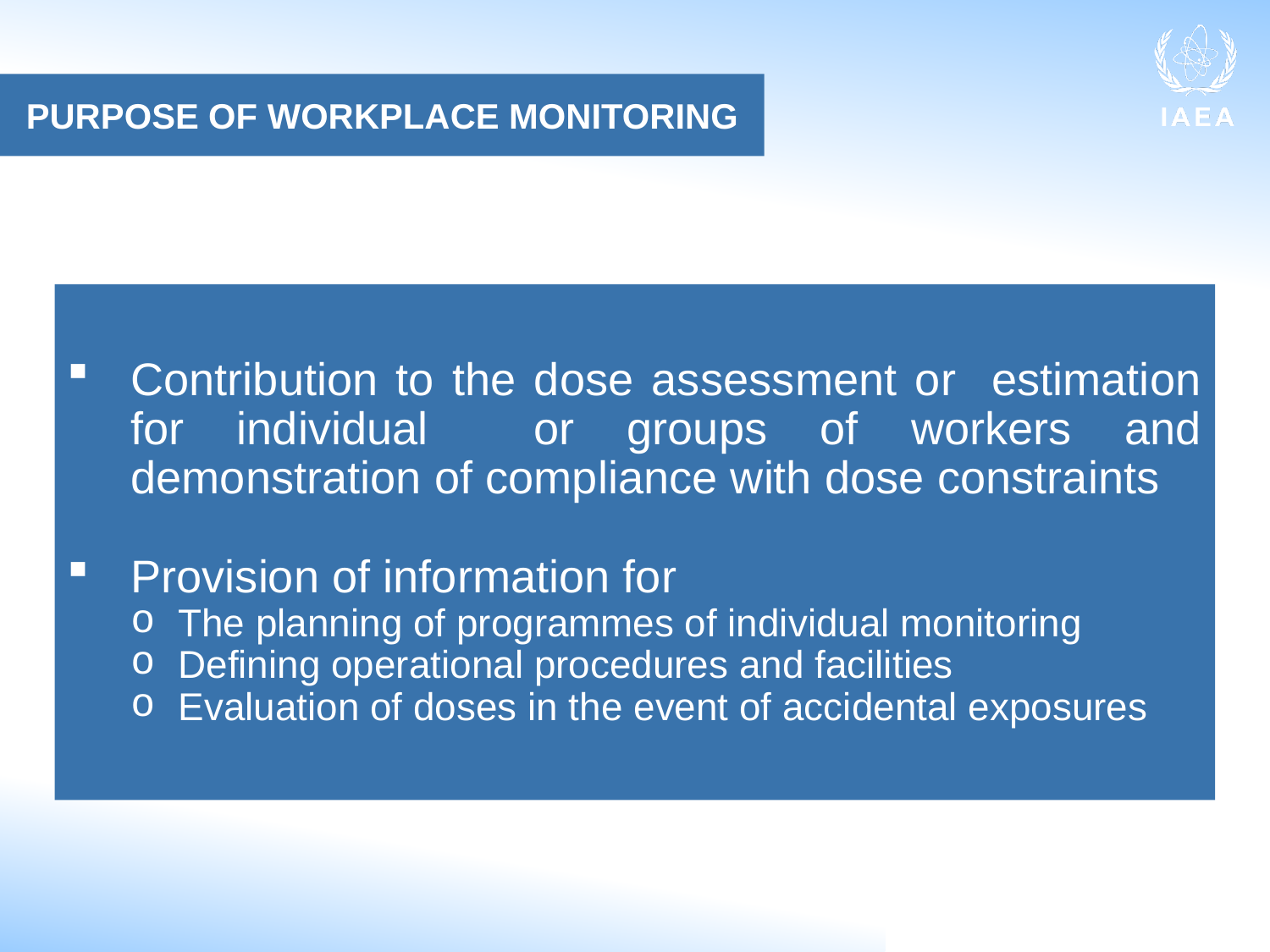

PURPOSE OF WORKPLACE MONITORING
Contribution to the dose assessment or  estimation for individual  or groups of workers and demonstration of compliance with dose constraints

Provision of information for
The planning of programmes of individual monitoring
Defining operational procedures and facilities
Evaluation of doses in the event of accidental exposures